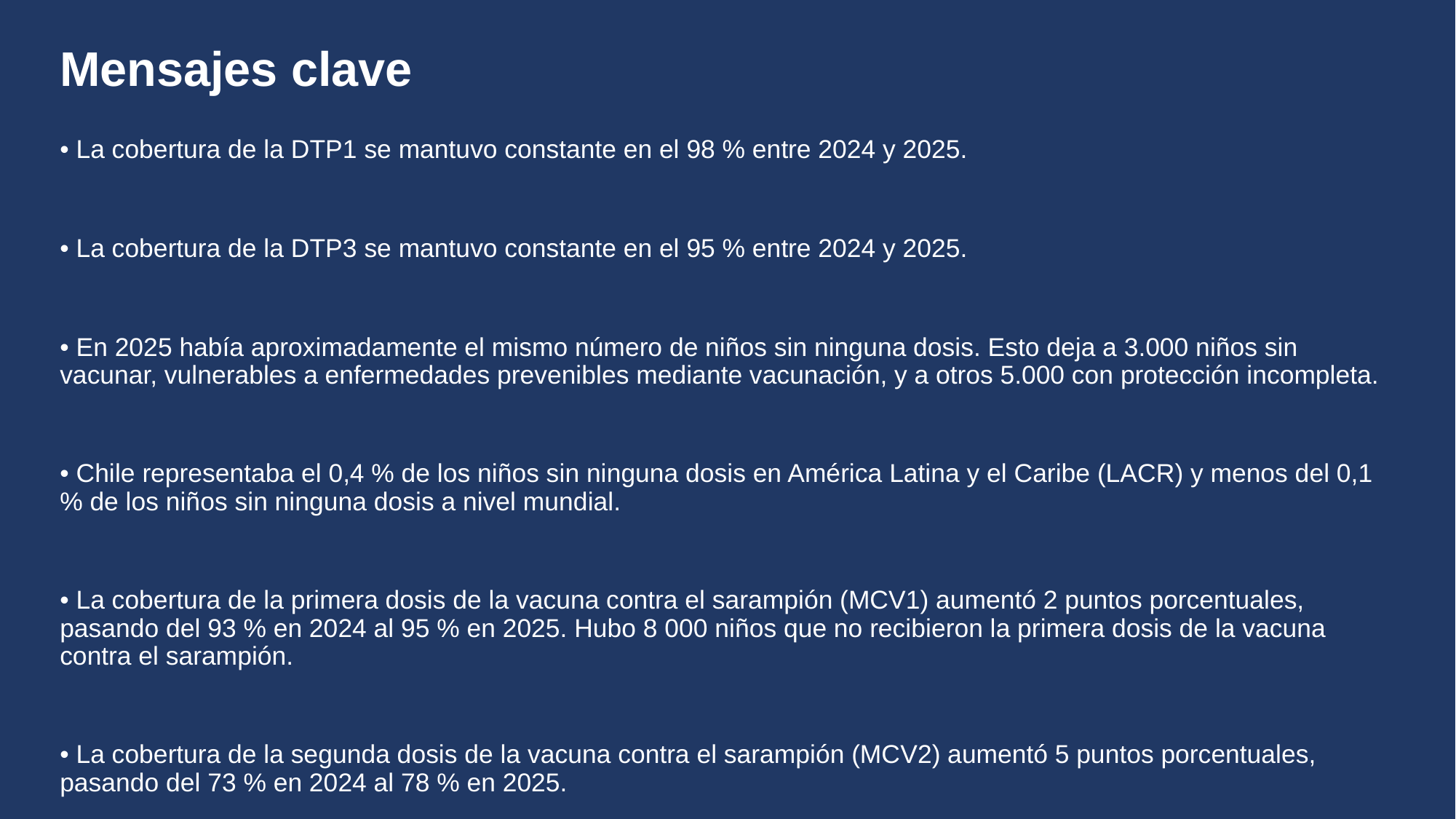

# Mensajes clave
• La cobertura de la DTP1 se mantuvo constante en el 98 % entre 2024 y 2025.

• La cobertura de la DTP3 se mantuvo constante en el 95 % entre 2024 y 2025.

• En 2025 había aproximadamente el mismo número de niños sin ninguna dosis. Esto deja a 3.000 niños sin vacunar, vulnerables a enfermedades prevenibles mediante vacunación, y a otros 5.000 con protección incompleta.

• Chile representaba el 0,4 % de los niños sin ninguna dosis en América Latina y el Caribe (LACR) y menos del 0,1 % de los niños sin ninguna dosis a nivel mundial.

• La cobertura de la primera dosis de la vacuna contra el sarampión (MCV1) aumentó 2 puntos porcentuales, pasando del 93 % en 2024 al 95 % en 2025. Hubo 8 000 niños que no recibieron la primera dosis de la vacuna contra el sarampión.

• La cobertura de la segunda dosis de la vacuna contra el sarampión (MCV2) aumentó 5 puntos porcentuales, pasando del 73 % en 2024 al 78 % en 2025.

• La cobertura de la última dosis de la vacuna contra el VPH (HPVc) entre las niñas aumentó del 87 % al 92 % en 2025 gracias a la mejora en el rendimiento del programa.